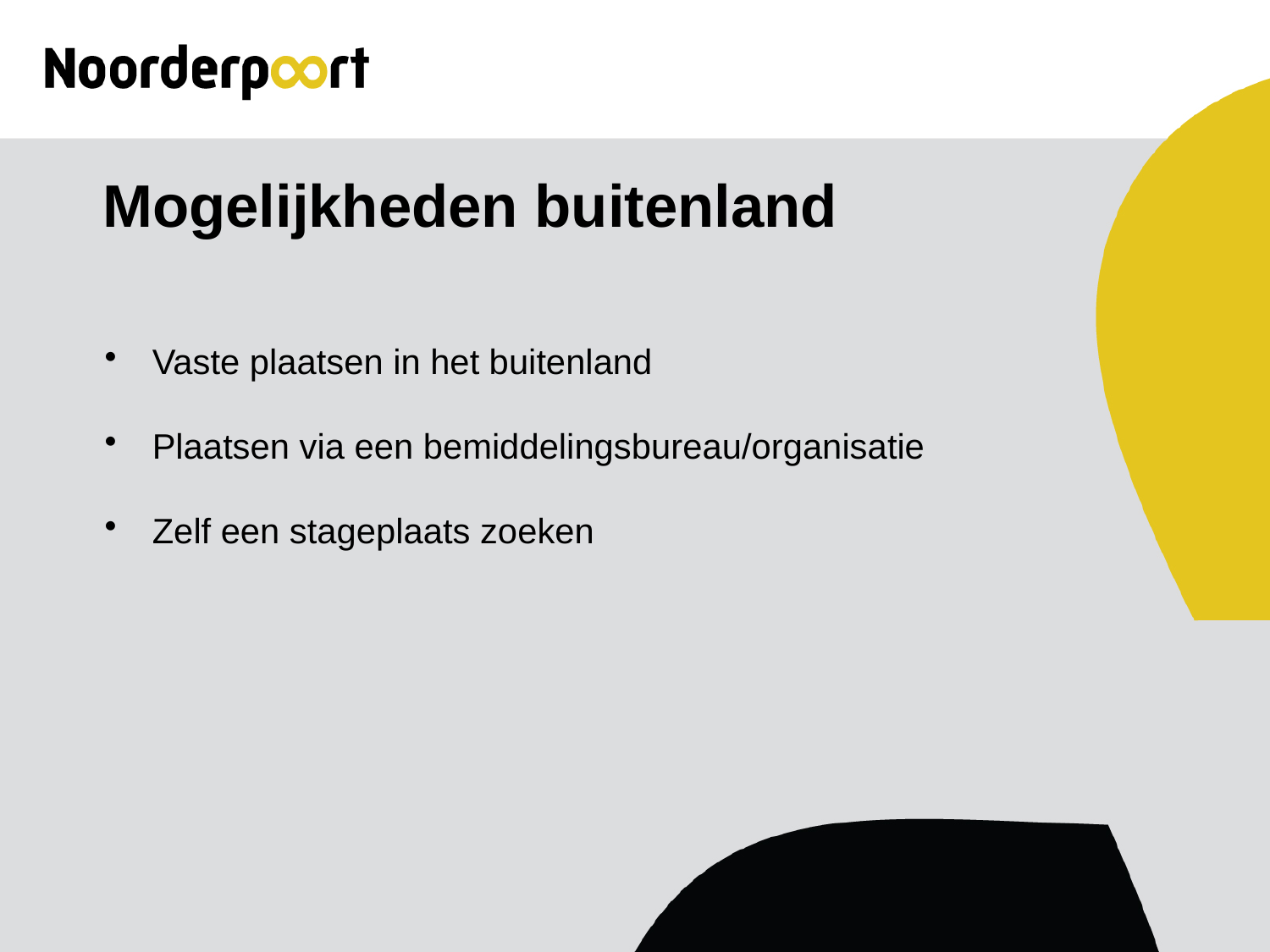

# Mogelijkheden buitenland
Vaste plaatsen in het buitenland
Plaatsen via een bemiddelingsbureau/organisatie
Zelf een stageplaats zoeken